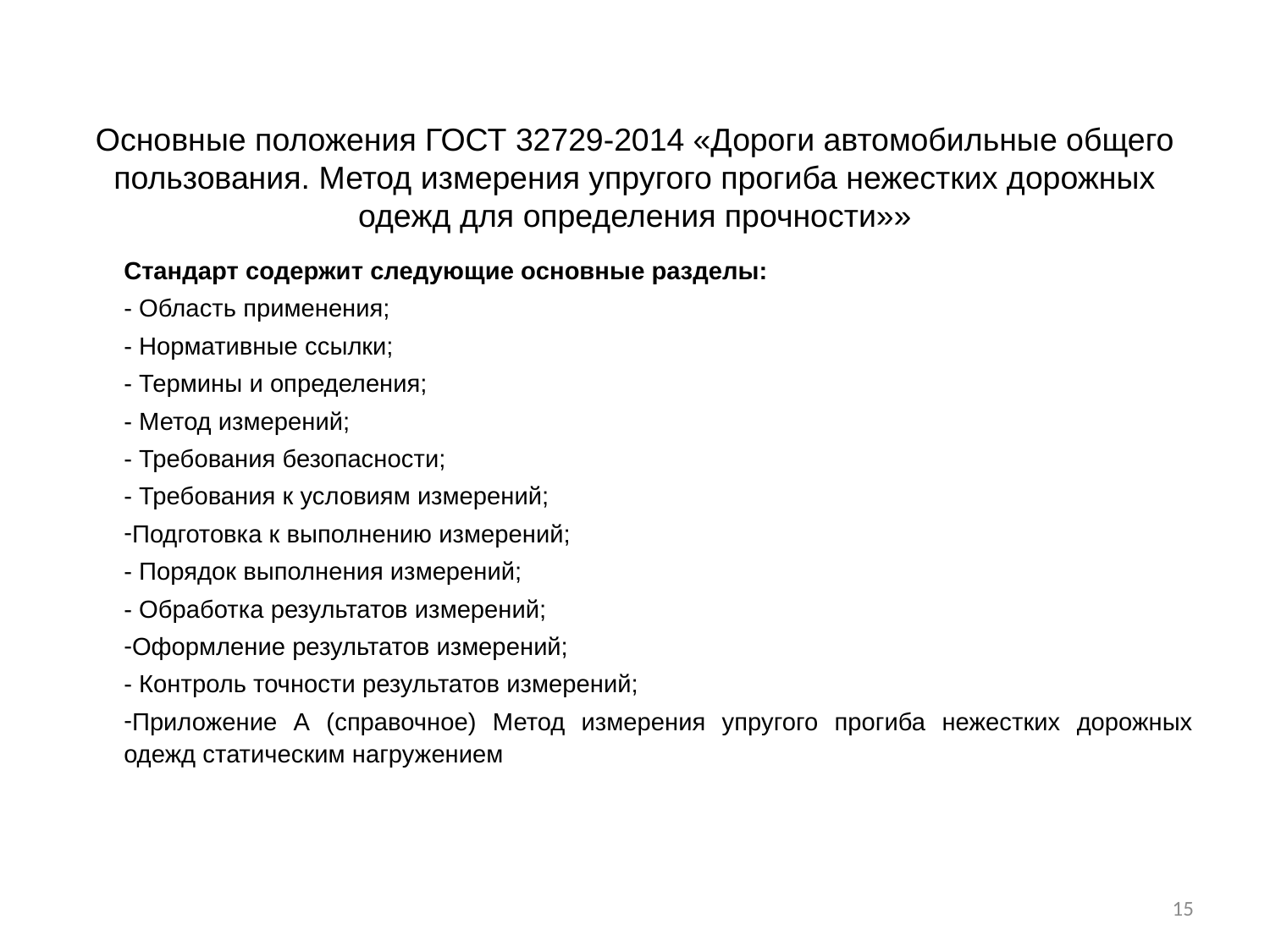

# Основные положения ГОСТ 32729-2014 «Дороги автомобильные общего пользования. Метод измерения упругого прогиба нежестких дорожных одежд для определения прочности»»
Стандарт содержит следующие основные разделы:
- Область применения;
- Нормативные ссылки;
- Термины и определения;
- Метод измерений;
- Требования безопасности;
- Требования к условиям измерений;
Подготовка к выполнению измерений;
- Порядок выполнения измерений;
- Обработка результатов измерений;
Оформление результатов измерений;
- Контроль точности результатов измерений;
Приложение А (справочное) Метод измерения упругого прогиба нежестких дорожных одежд статическим нагружением

15